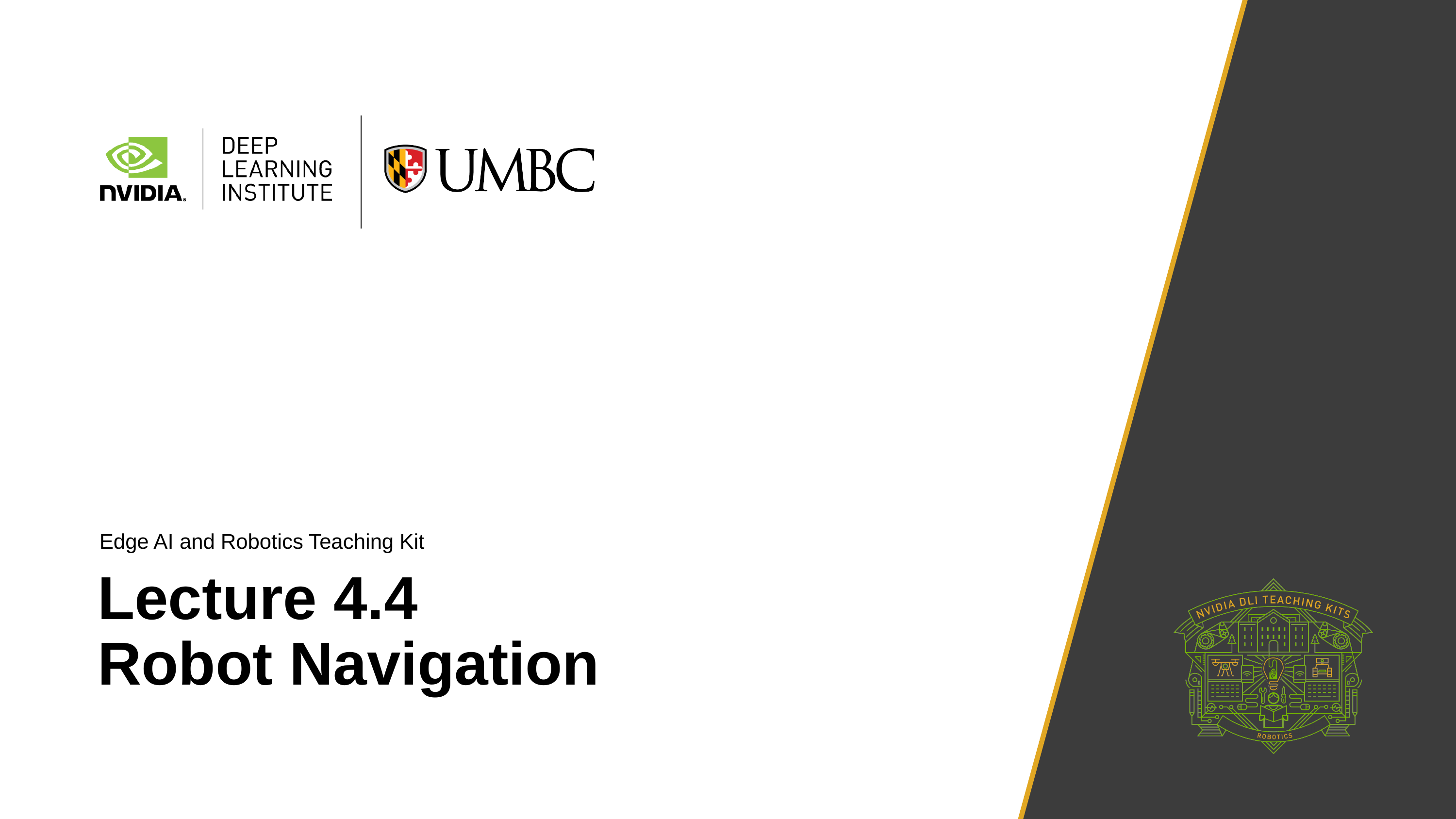

Edge AI and Robotics Teaching Kit
# Lecture 4.4 Robot Navigation